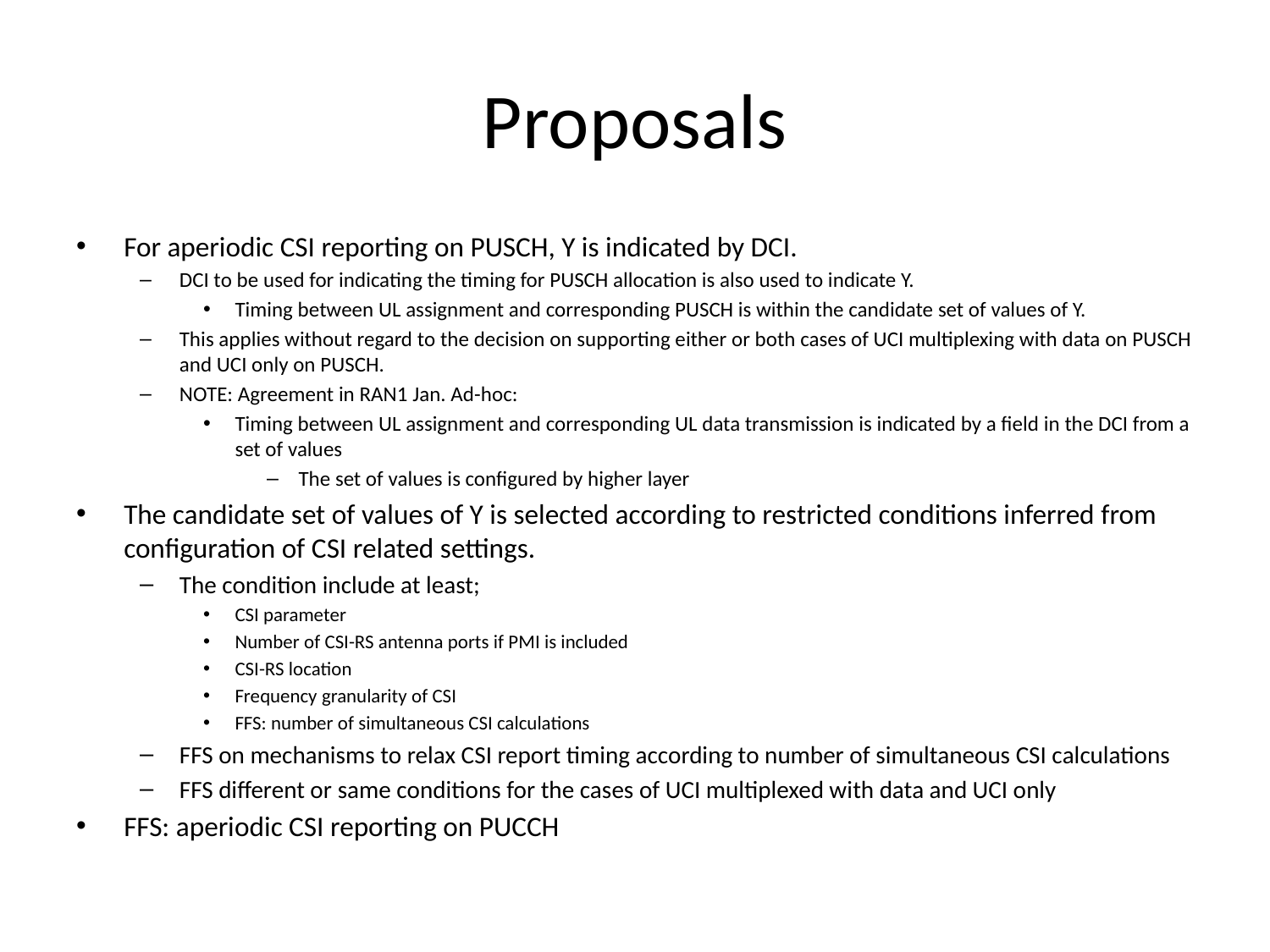

# Proposals
For aperiodic CSI reporting on PUSCH, Y is indicated by DCI.
DCI to be used for indicating the timing for PUSCH allocation is also used to indicate Y.
Timing between UL assignment and corresponding PUSCH is within the candidate set of values of Y.
This applies without regard to the decision on supporting either or both cases of UCI multiplexing with data on PUSCH and UCI only on PUSCH.
NOTE: Agreement in RAN1 Jan. Ad-hoc:
Timing between UL assignment and corresponding UL data transmission is indicated by a field in the DCI from a set of values
The set of values is configured by higher layer
The candidate set of values of Y is selected according to restricted conditions inferred from configuration of CSI related settings.
The condition include at least;
CSI parameter
Number of CSI-RS antenna ports if PMI is included
CSI-RS location
Frequency granularity of CSI
FFS: number of simultaneous CSI calculations
FFS on mechanisms to relax CSI report timing according to number of simultaneous CSI calculations
FFS different or same conditions for the cases of UCI multiplexed with data and UCI only
FFS: aperiodic CSI reporting on PUCCH